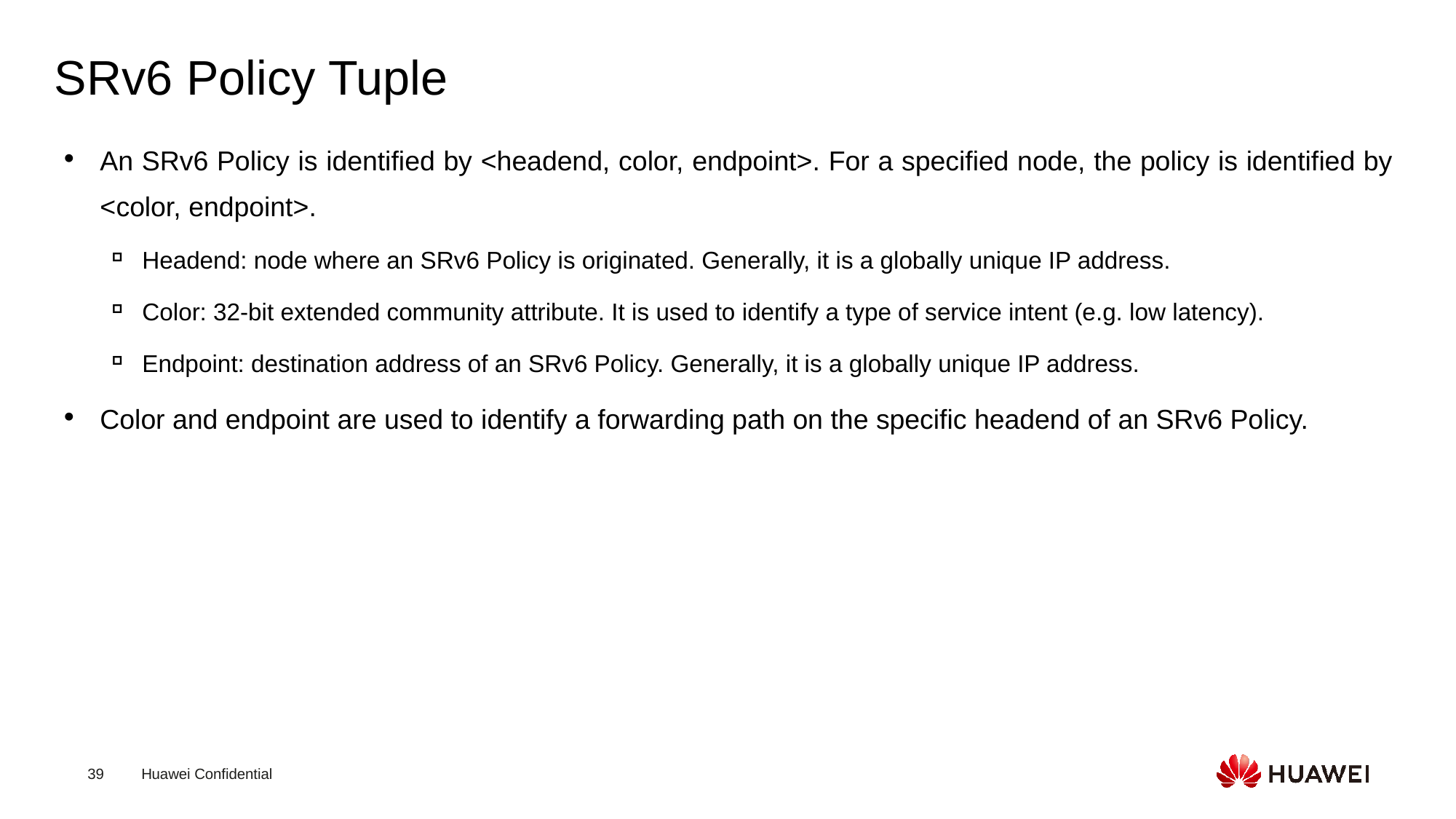

# SRv6 Policy Tuple
An SRv6 Policy is identified by <headend, color, endpoint>. For a specified node, the policy is identified by <color, endpoint>.
Headend: node where an SRv6 Policy is originated. Generally, it is a globally unique IP address.
Color: 32-bit extended community attribute. It is used to identify a type of service intent (e.g. low latency).
Endpoint: destination address of an SRv6 Policy. Generally, it is a globally unique IP address.
Color and endpoint are used to identify a forwarding path on the specific headend of an SRv6 Policy.